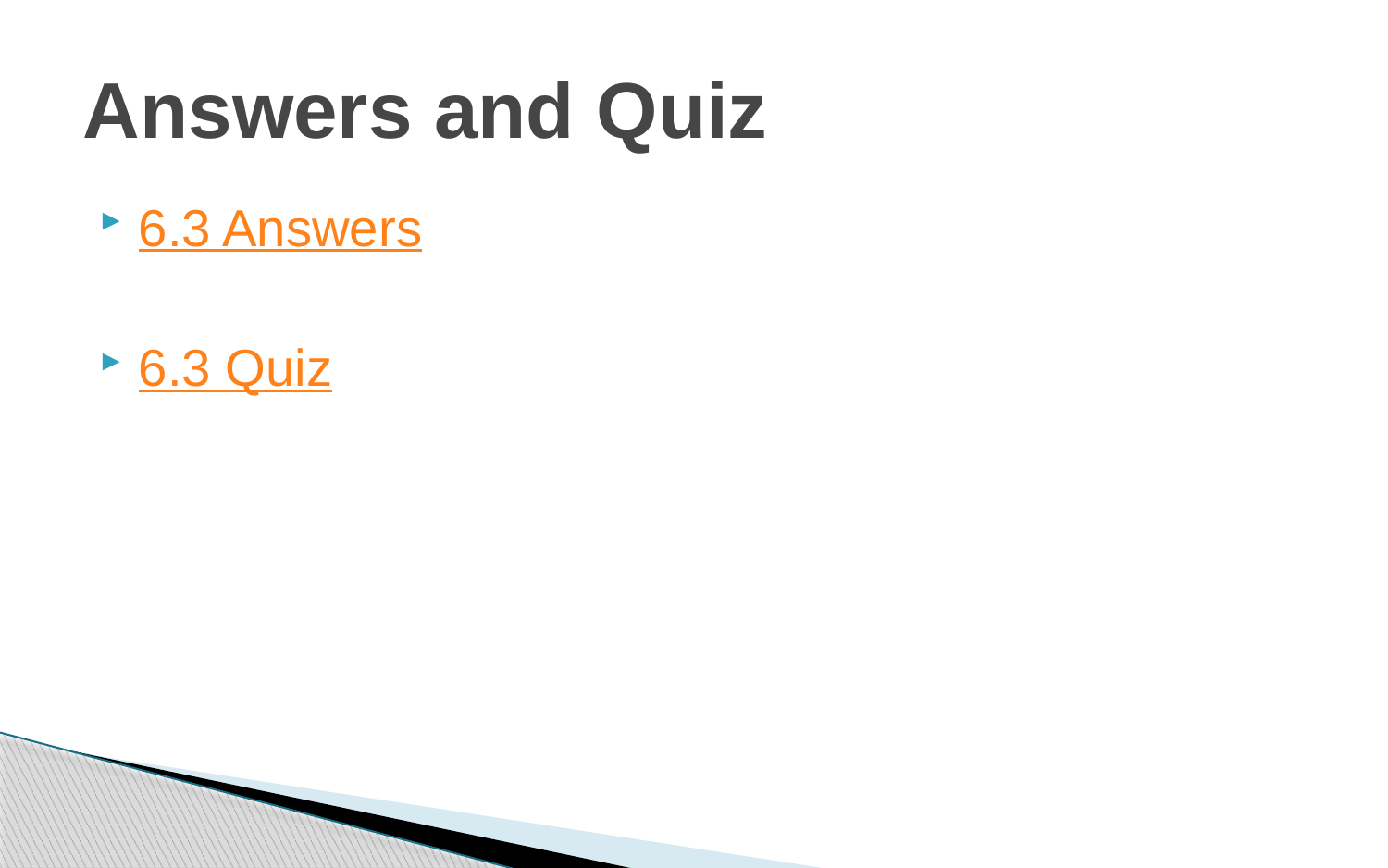

# Answers and Quiz
6.3 Answers

6.3 Quiz